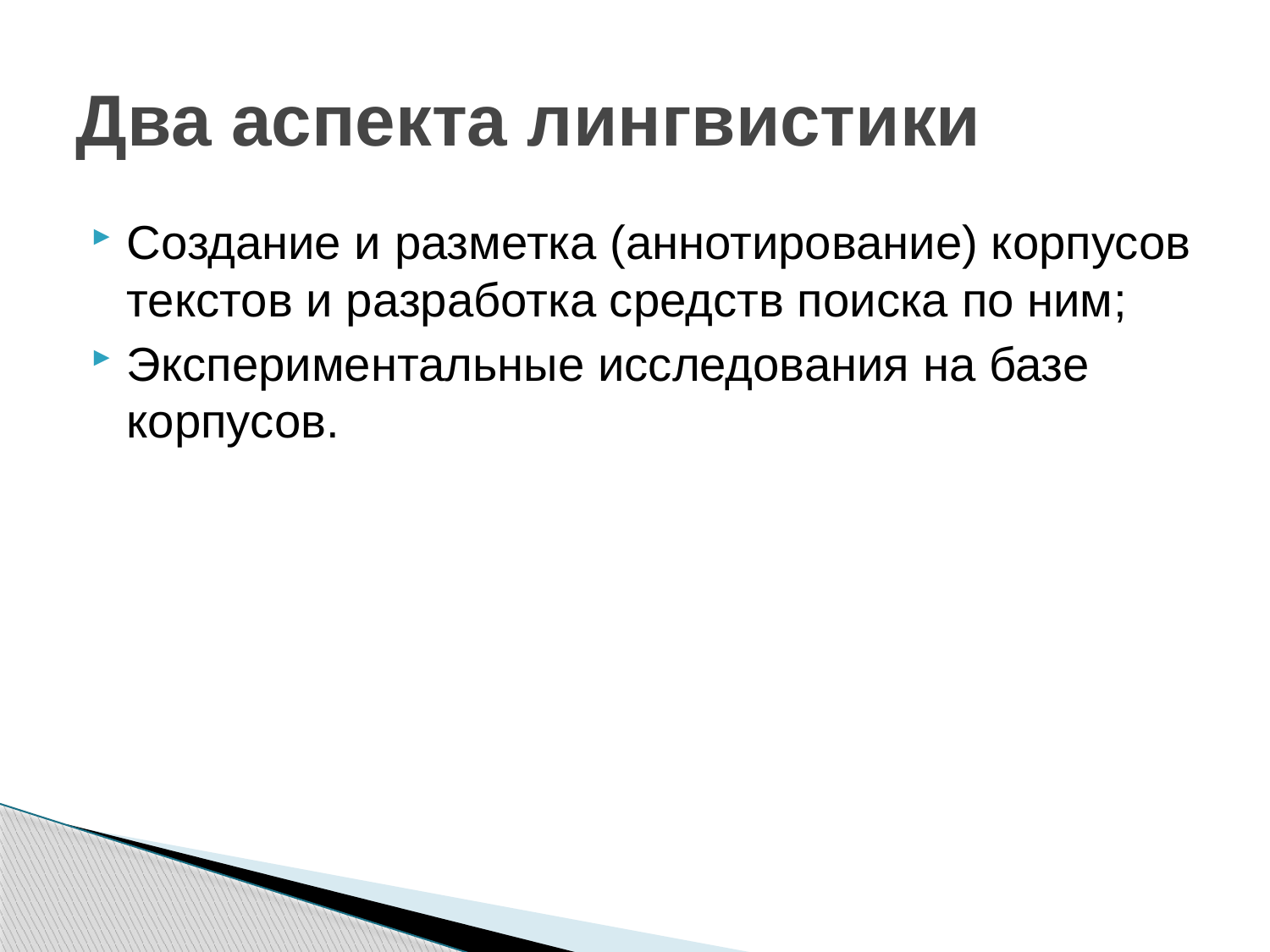

# Два аспекта лингвистики
Создание и разметка (аннотирование) корпусов текстов и разработка средств поиска по ним;
Экспериментальные исследования на базе корпусов.